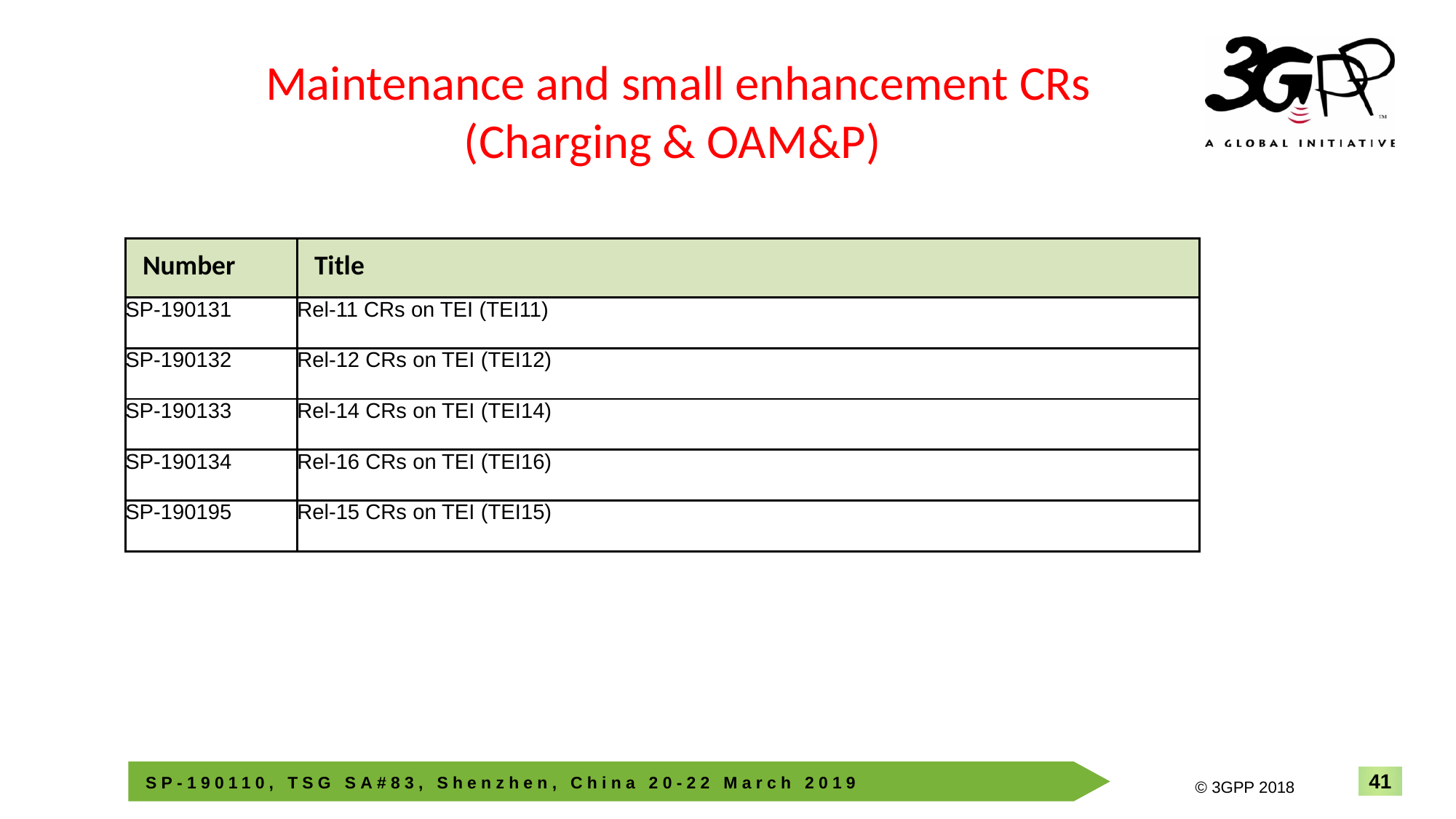

Maintenance and small enhancement CRs (Charging & OAM&P)

| Number | Title |
| --- | --- |
| SP-190131 | Rel-11 CRs on TEI (TEI11) |
| SP-190132 | Rel-12 CRs on TEI (TEI12) |
| SP-190133 | Rel-14 CRs on TEI (TEI14) |
| SP-190134 | Rel-16 CRs on TEI (TEI16) |
| SP-190195 | Rel-15 CRs on TEI (TEI15) |